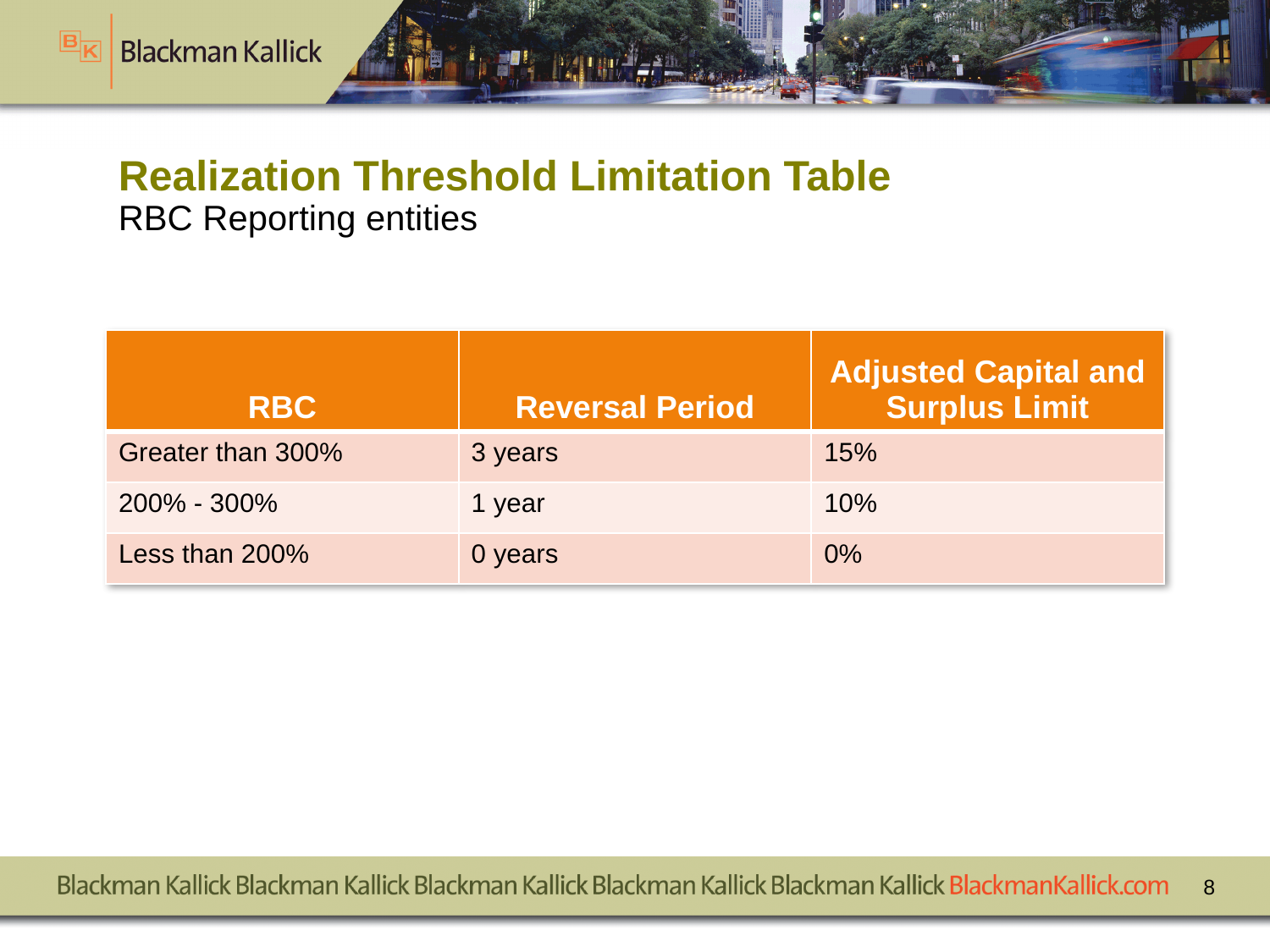

# Realization Threshold Limitation Table RBC Reporting entities
| RBC | Reversal Period | Adjusted Capital and Surplus Limit |
| --- | --- | --- |
| Greater than 300% | 3 years | 15% |
| 200% - 300% | 1 year | 10% |
| Less than 200% | 0 years | 0% |